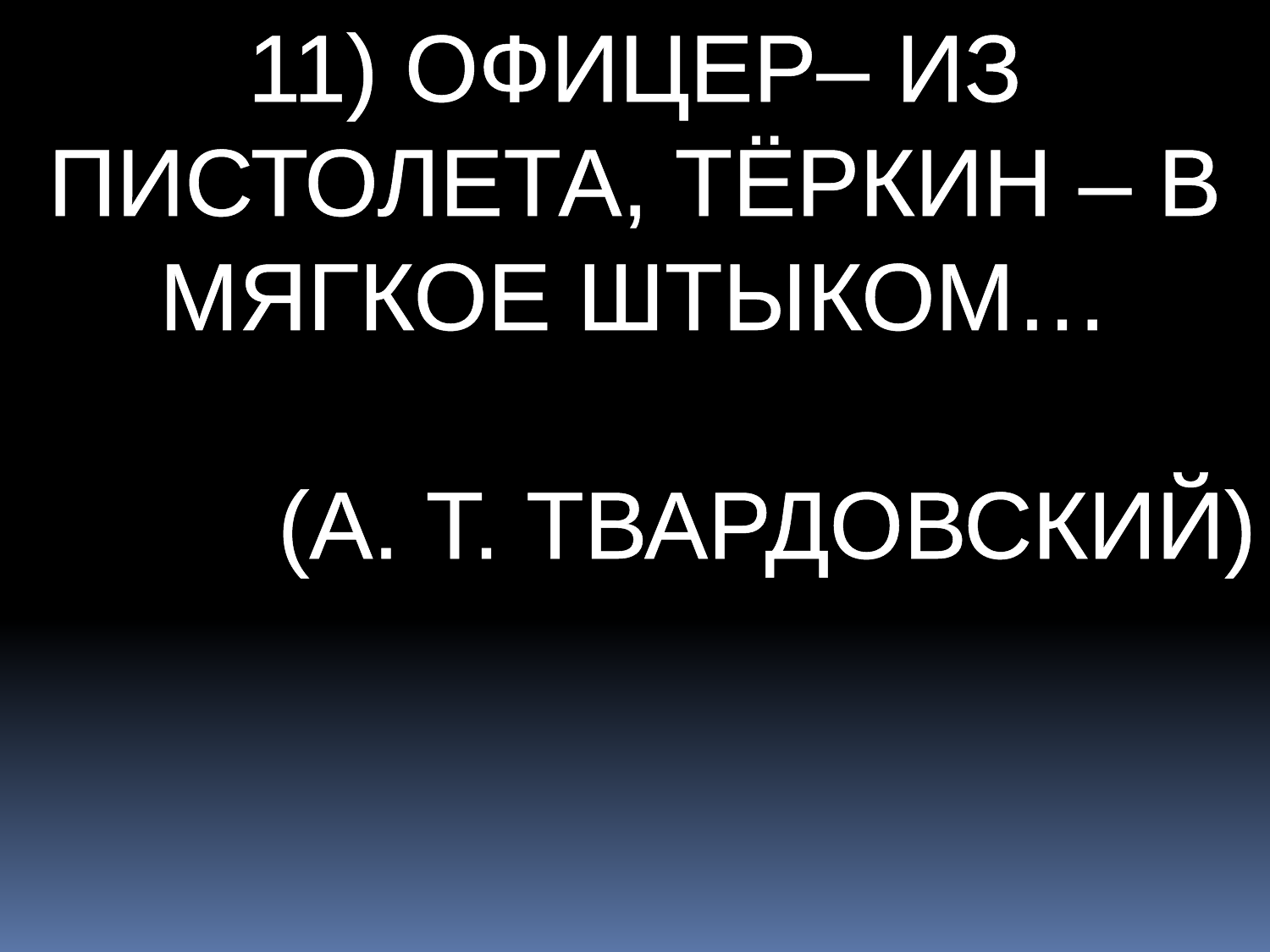

11) ОФИЦЕР– ИЗ ПИСТОЛЕТА, ТЁРКИН – В МЯГКОЕ ШТЫКОМ…

(А. Т. ТВАРДОВСКИЙ)